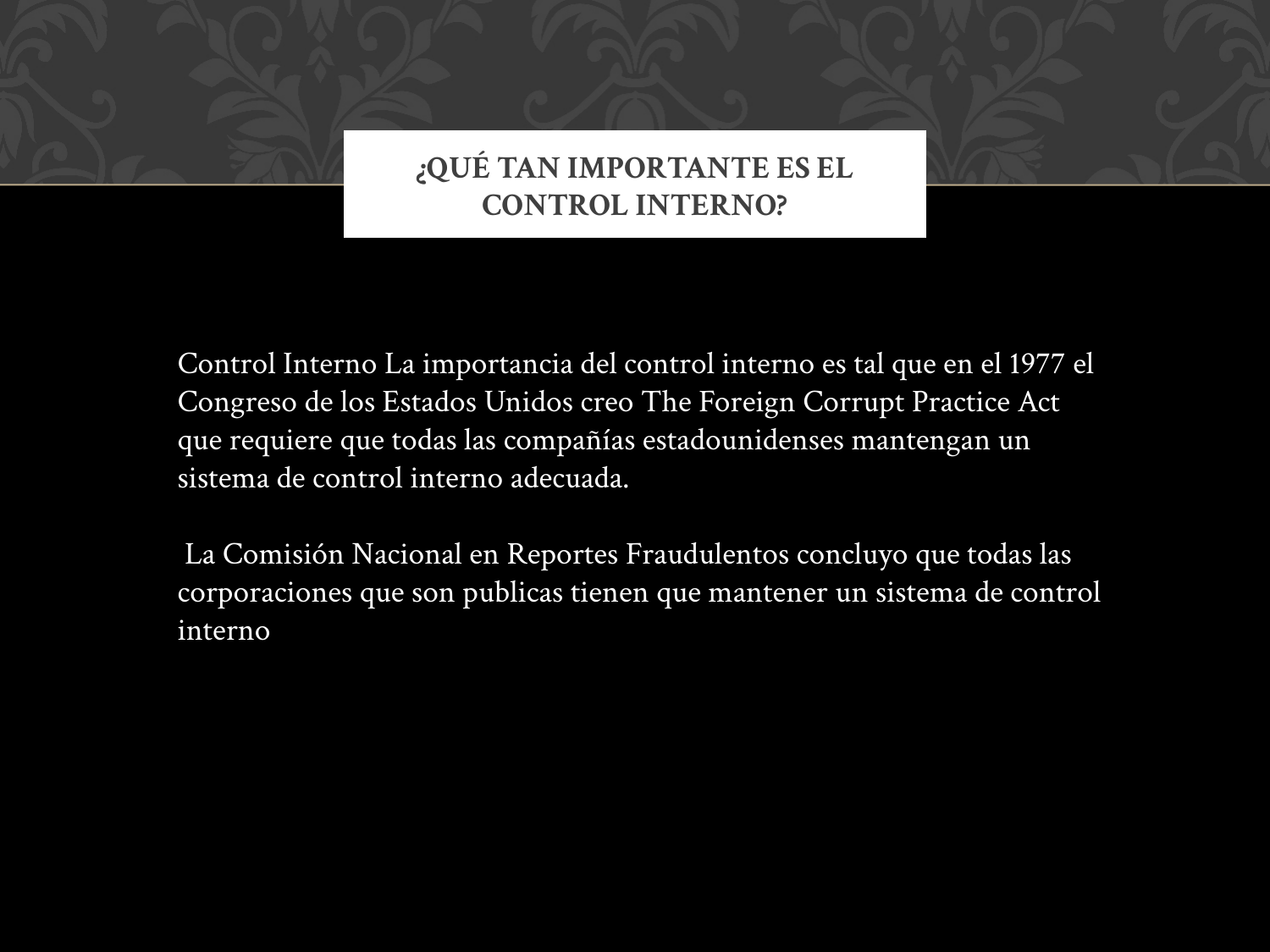

# ¿Qué tan importante es el control interno?
Control Interno La importancia del control interno es tal que en el 1977 el Congreso de los Estados Unidos creo The Foreign Corrupt Practice Act que requiere que todas las compañías estadounidenses mantengan un sistema de control interno adecuada.

 La Comisión Nacional en Reportes Fraudulentos concluyo que todas las corporaciones que son publicas tienen que mantener un sistema de control interno